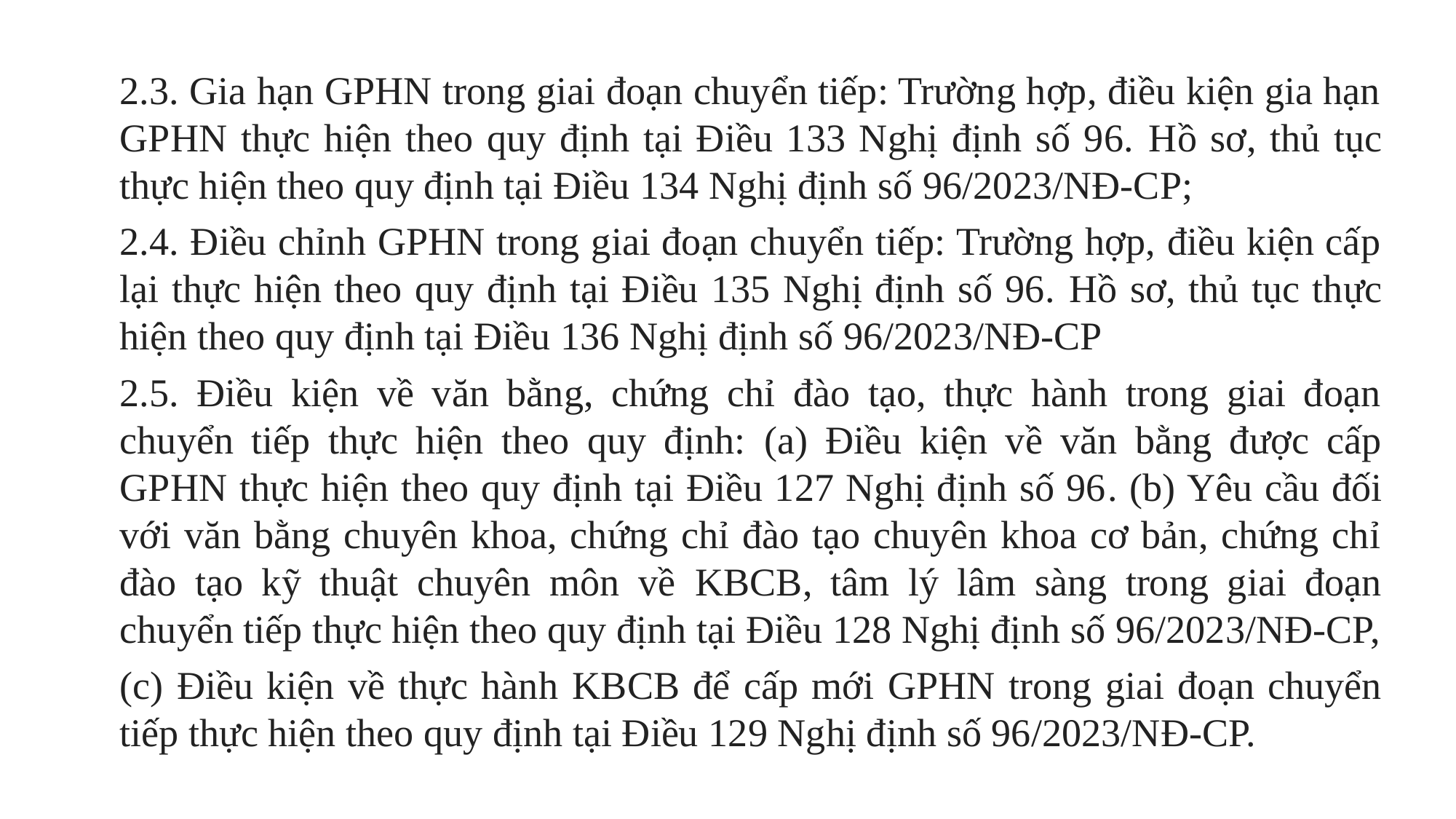

2.3. Gia hạn GPHN trong giai đoạn chuyển tiếp: Trường hợp, điều kiện gia hạn GPHN thực hiện theo quy định tại Điều 133 Nghị định số 96. Hồ sơ, thủ tục thực hiện theo quy định tại Điều 134 Nghị định số 96/2023/NĐ-CP;
2.4. Điều chỉnh GPHN trong giai đoạn chuyển tiếp: Trường hợp, điều kiện cấp lại thực hiện theo quy định tại Điều 135 Nghị định số 96. Hồ sơ, thủ tục thực hiện theo quy định tại Điều 136 Nghị định số 96/2023/NĐ-CP
2.5. Điều kiện về văn bằng, chứng chỉ đào tạo, thực hành trong giai đoạn chuyển tiếp thực hiện theo quy định: (a) Điều kiện về văn bằng được cấp GPHN thực hiện theo quy định tại Điều 127 Nghị định số 96. (b) Yêu cầu đối với văn bằng chuyên khoa, chứng chỉ đào tạo chuyên khoa cơ bản, chứng chỉ đào tạo kỹ thuật chuyên môn về KBCB, tâm lý lâm sàng trong giai đoạn chuyển tiếp thực hiện theo quy định tại Điều 128 Nghị định số 96/2023/NĐ-CP,
(c) Điều kiện về thực hành KBCB để cấp mới GPHN trong giai đoạn chuyển tiếp thực hiện theo quy định tại Điều 129 Nghị định số 96/2023/NĐ-CP.